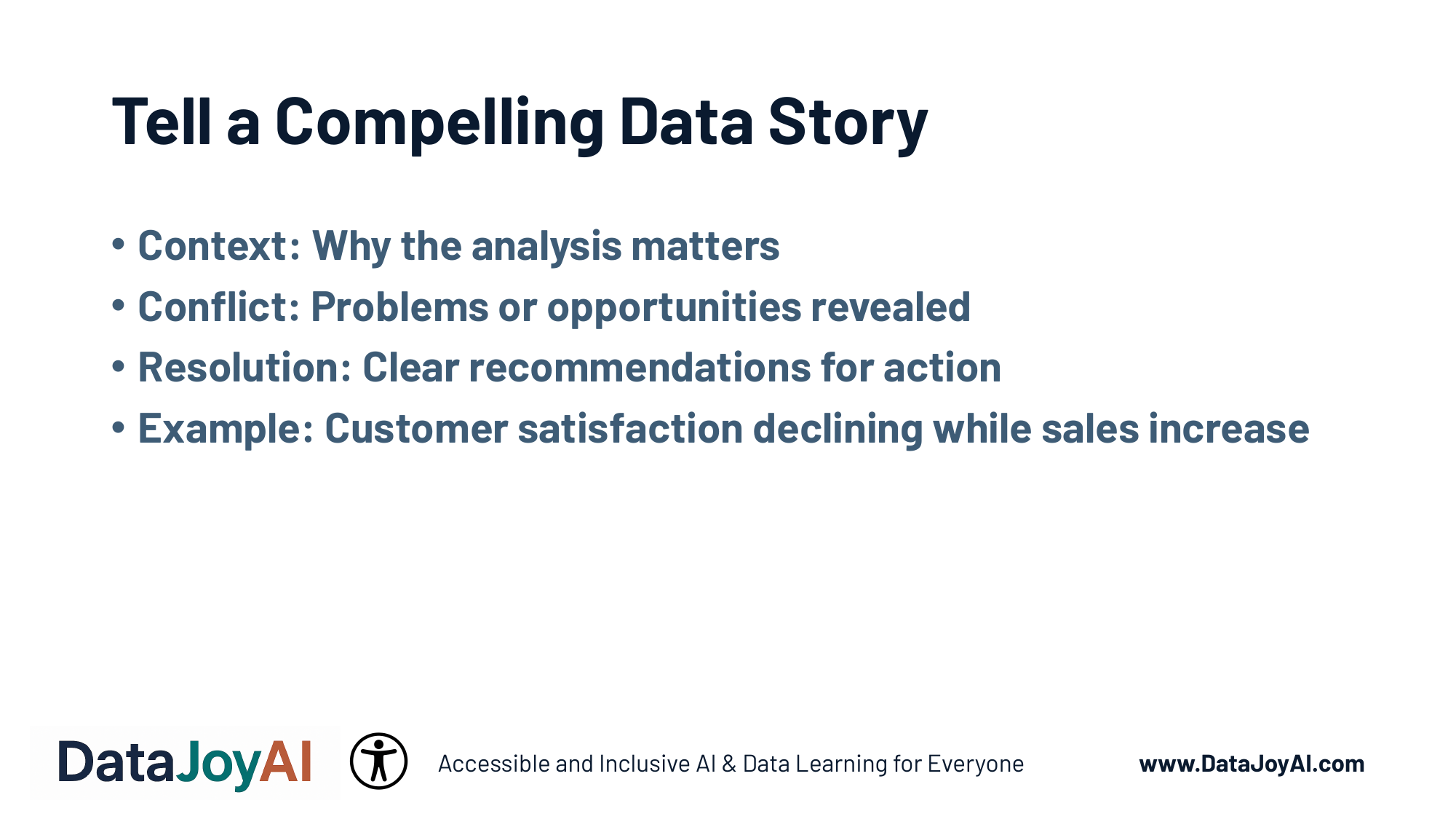

# Tell a Compelling Data Story
Context: Why the analysis matters
Conflict: Problems or opportunities revealed
Resolution: Clear recommendations for action
Example: Customer satisfaction declining while sales increase